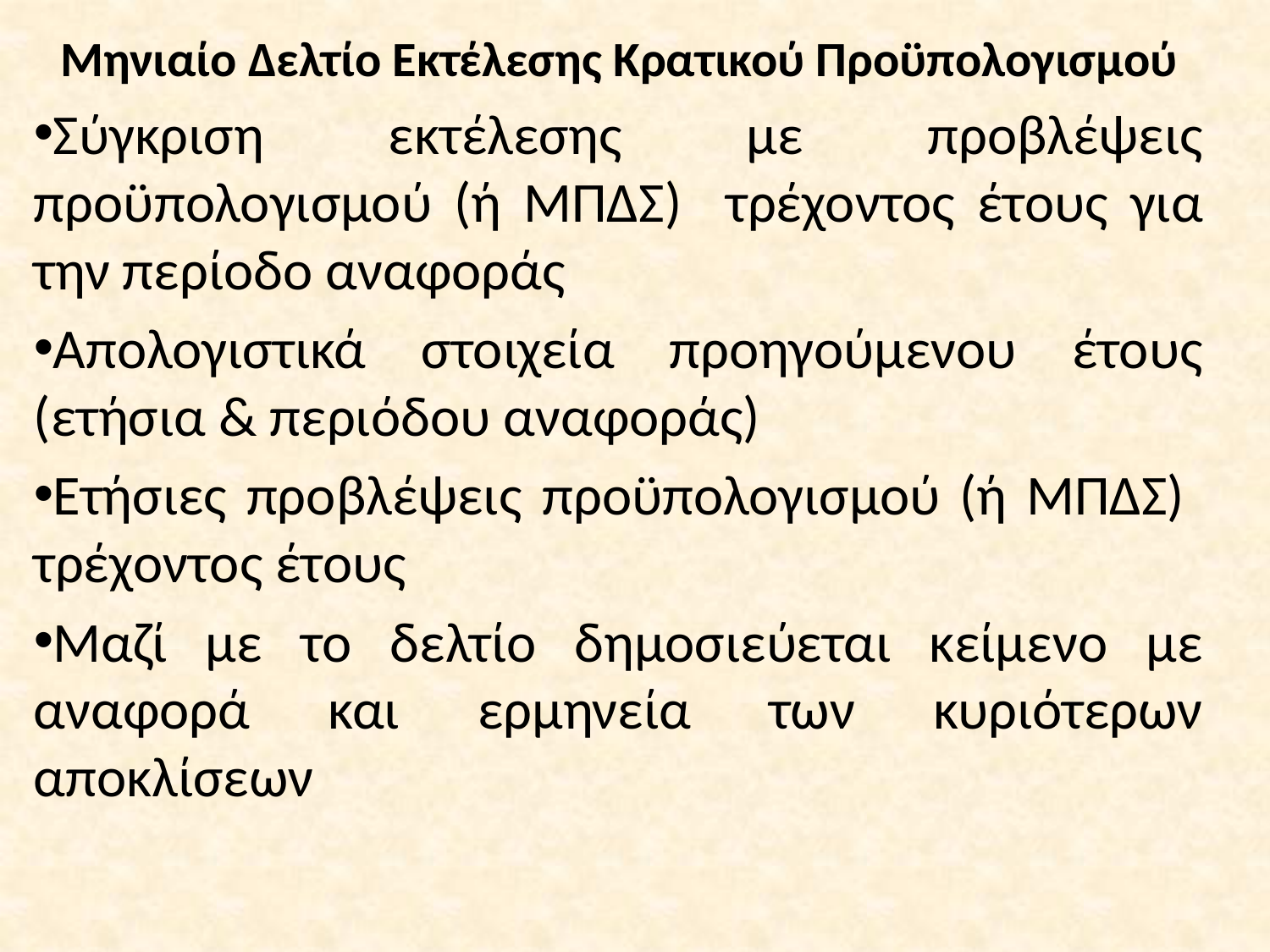

Μηνιαίο Δελτίο Εκτέλεσης Κρατικού Προϋπολογισμού
Σύγκριση εκτέλεσης με προβλέψεις προϋπολογισμού (ή ΜΠΔΣ)  τρέχοντος έτους για την περίοδο αναφοράς
Απολογιστικά στοιχεία προηγούμενου έτους (ετήσια & περιόδου αναφοράς)
Ετήσιες προβλέψεις προϋπολογισμού (ή ΜΠΔΣ)  τρέχοντος έτους
Μαζί με το δελτίο δημοσιεύεται κείμενο με αναφορά και ερμηνεία των κυριότερων αποκλίσεων